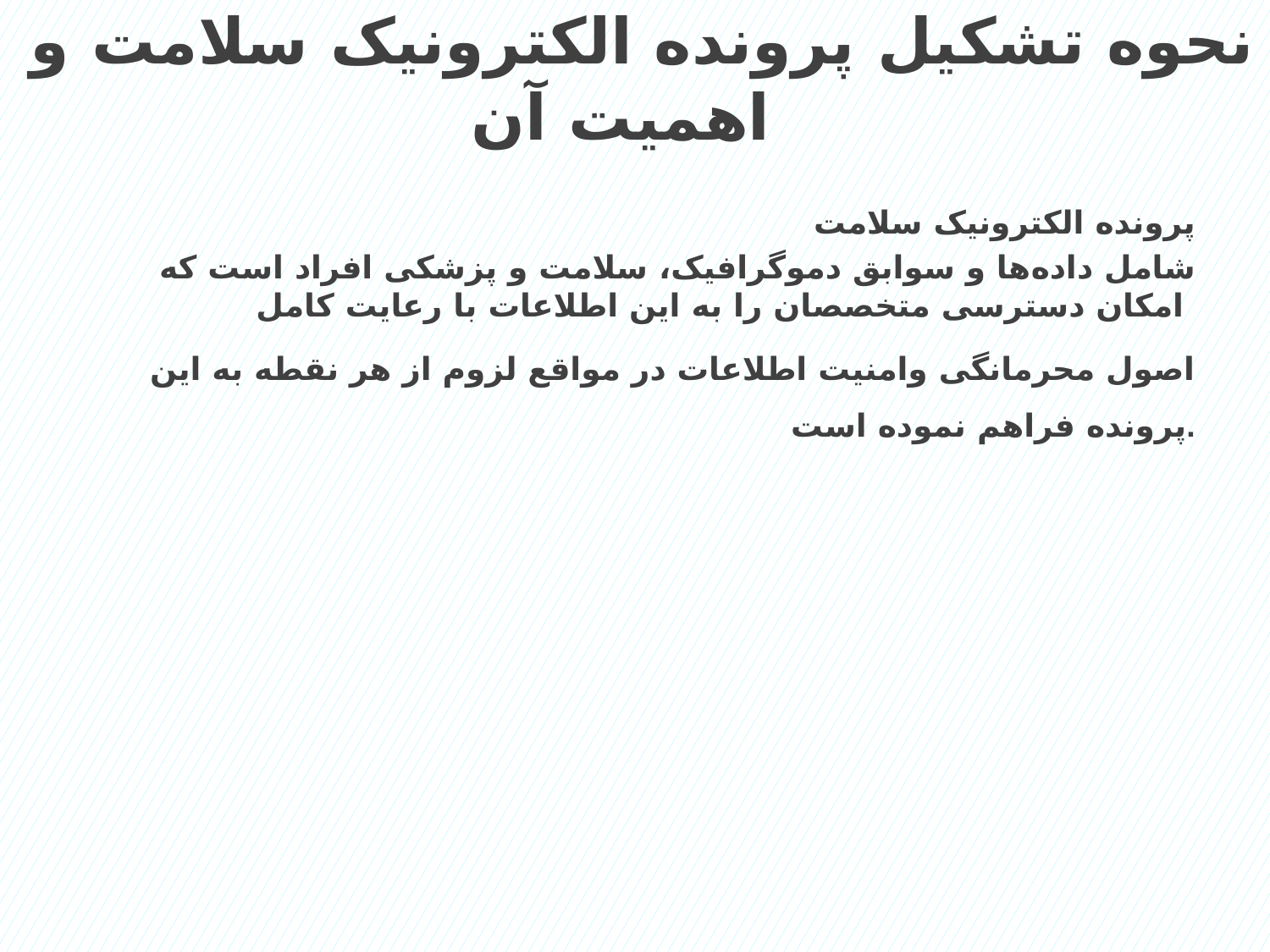

# نحوه تشکیل پرونده الکترونیک سلامت و اهمیت آن
پرونده الکترونیک سلامت
 شامل داده‌ها و سوابق دموگرافیک، سلامت و پزشکی افراد است که امکان دسترسی متخصصان را به این اطلاعات با رعایت کامل
اصول محرمانگی وامنیت اطلاعات در مواقع لزوم از هر نقطه به این پرونده فراهم نموده است.